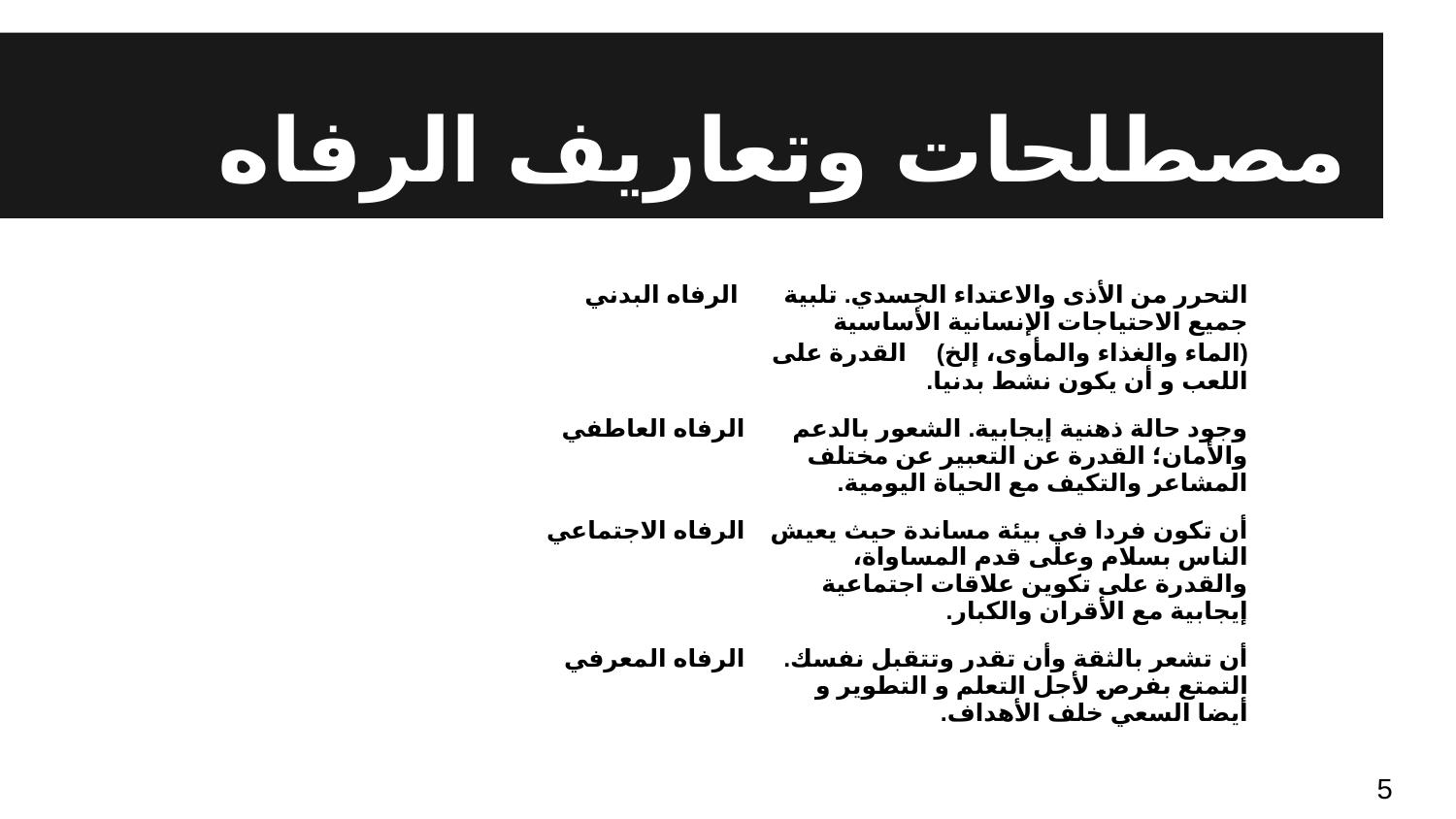

# مصطلحات وتعاريف الرفاه
| الرفاه البدني | التحرر من الأذى والاعتداء الجسدي. تلبية جميع الاحتياجات الإنسانية الأساسية (الماء والغذاء والمأوى، إلخ) القدرة على اللعب و أن يكون نشط بدنيا. |
| --- | --- |
| الرفاه العاطفي | وجود حالة ذهنية إيجابية. الشعور بالدعم والأمان؛ القدرة عن التعبير عن مختلف المشاعر والتكيف مع الحياة اليومية. |
| الرفاه الاجتماعي | أن تكون فردا في بيئة مساندة حيث يعيش الناس بسلام وعلى قدم المساواة، والقدرة على تكوين علاقات اجتماعية إيجابية مع الأقران والكبار. |
| الرفاه المعرفي | أن تشعر بالثقة وأن تقدر وتتقبل نفسك. التمتع بفرص لأجل التعلم و التطوير و أيضا السعي خلف الأهداف. |
5